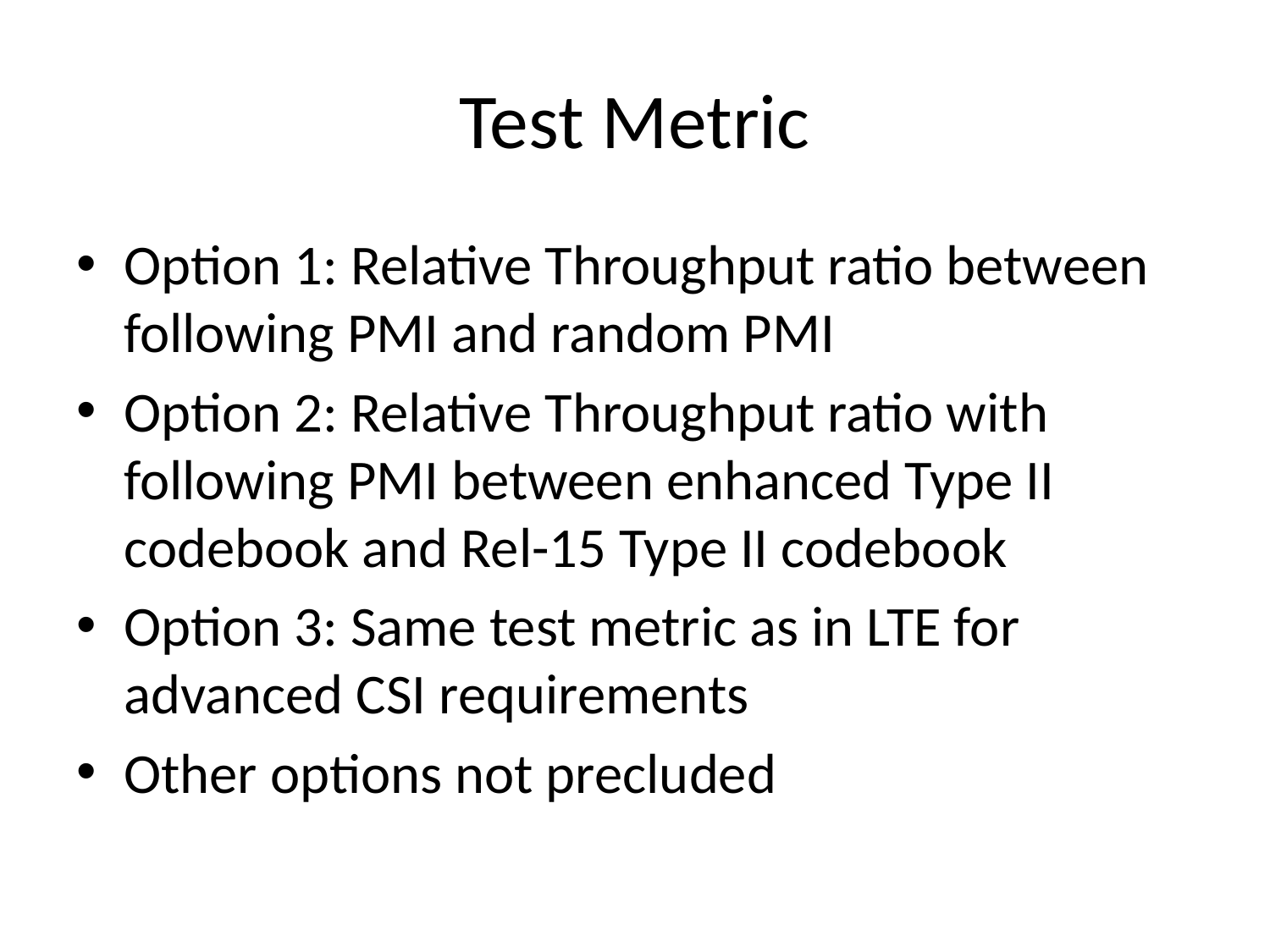

# Test Metric
Option 1: Relative Throughput ratio between following PMI and random PMI
Option 2: Relative Throughput ratio with following PMI between enhanced Type II codebook and Rel-15 Type II codebook
Option 3: Same test metric as in LTE for advanced CSI requirements
Other options not precluded